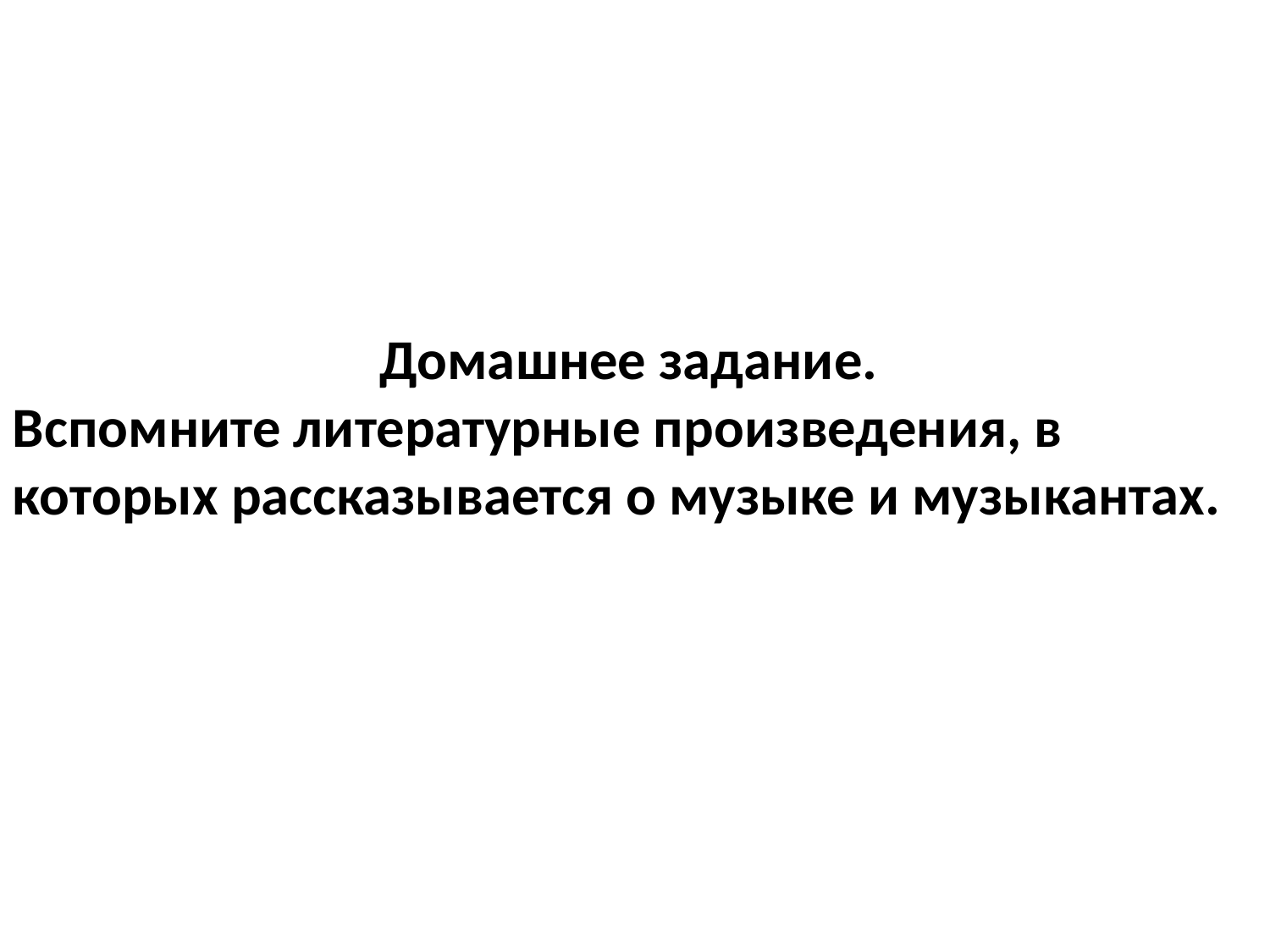

Домашнее задание.
Вспомните литературные произведения, в которых рассказывается о музыке и музыкантах.